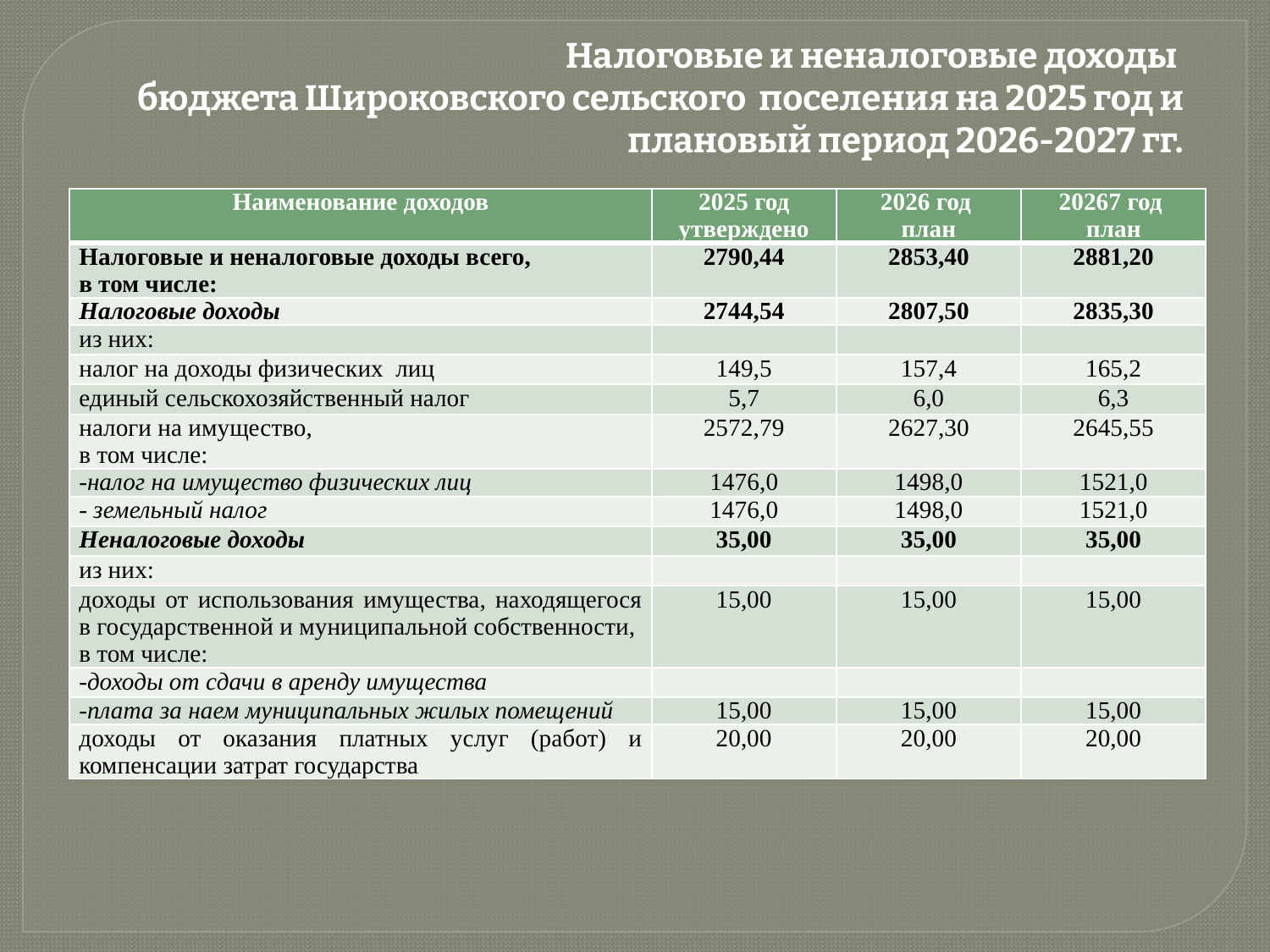

# Налоговые и неналоговые доходы бюджета Широковского сельского  поселения на 2025 год и плановый период 2026-2027 гг.
| Наименование доходов | 2025 год утверждено | 2026 год план | 20267 год план |
| --- | --- | --- | --- |
| Налоговые и неналоговые доходы всего, в том числе: | 2790,44 | 2853,40 | 2881,20 |
| Налоговые доходы | 2744,54 | 2807,50 | 2835,30 |
| из них: |  |  |  |
| налог на доходы физических лиц | 149,5 | 157,4 | 165,2 |
| единый сельскохозяйственный налог | 5,7 | 6,0 | 6,3 |
| налоги на имущество, в том числе: | 2572,79 | 2627,30 | 2645,55 |
| -налог на имущество физических лиц | 1476,0 | 1498,0 | 1521,0 |
| - земельный налог | 1476,0 | 1498,0 | 1521,0 |
| Неналоговые доходы | 35,00 | 35,00 | 35,00 |
| из них: |  |  |  |
| доходы от использования имущества, находящегося в государственной и муниципальной собственности, в том числе: | 15,00 | 15,00 | 15,00 |
| -доходы от сдачи в аренду имущества |  |  |  |
| -плата за наем муниципальных жилых помещений | 15,00 | 15,00 | 15,00 |
| доходы от оказания платных услуг (работ) и компенсации затрат государства | 20,00 | 20,00 | 20,00 |